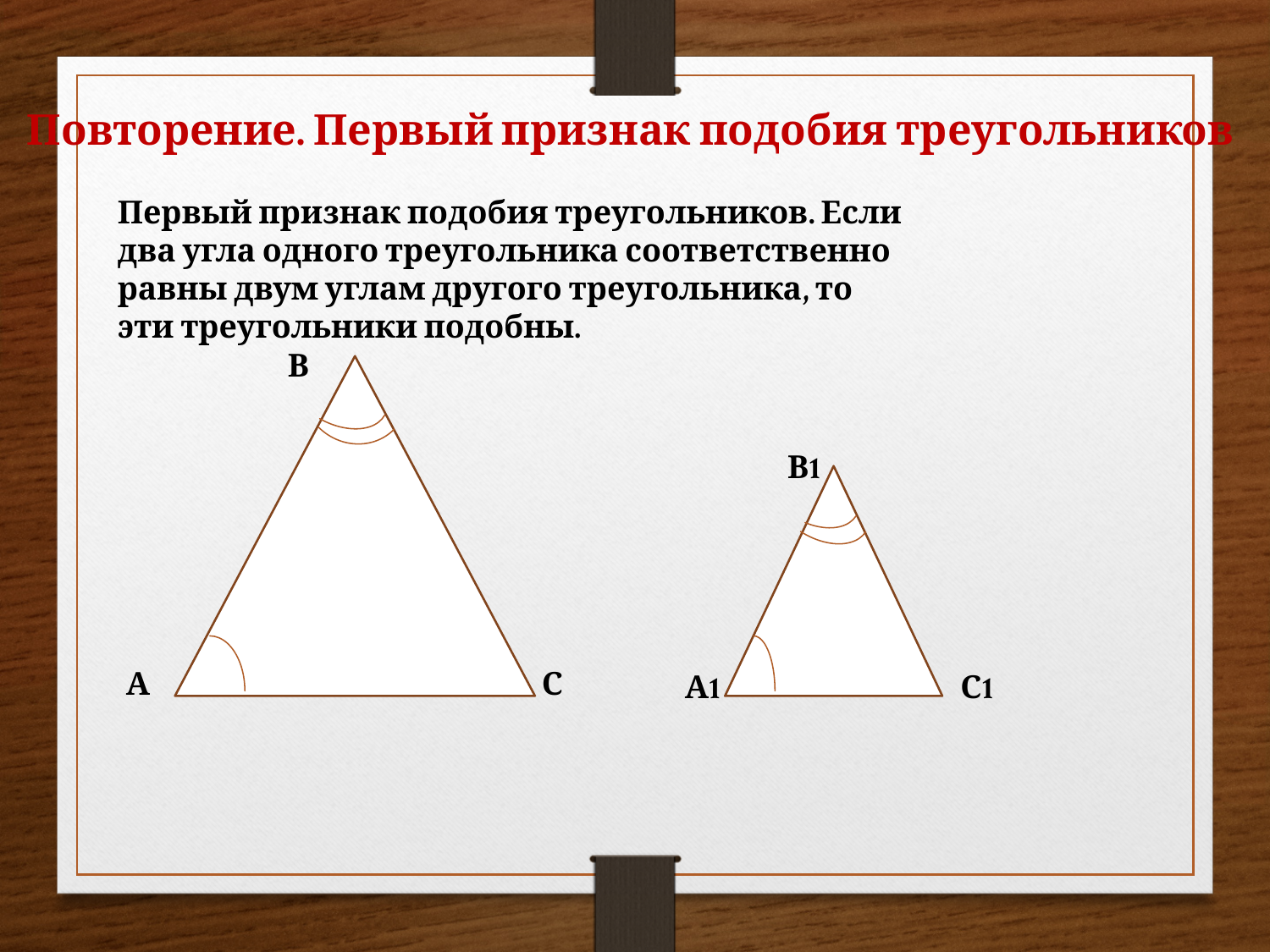

Повторение. Первый признак подобия треугольников
Первый признак подобия треугольников. Если два угла одного треугольника соответственно равны двум углам другого треугольника, то эти треугольники подобны.

В

В1

А
С
А1
С1